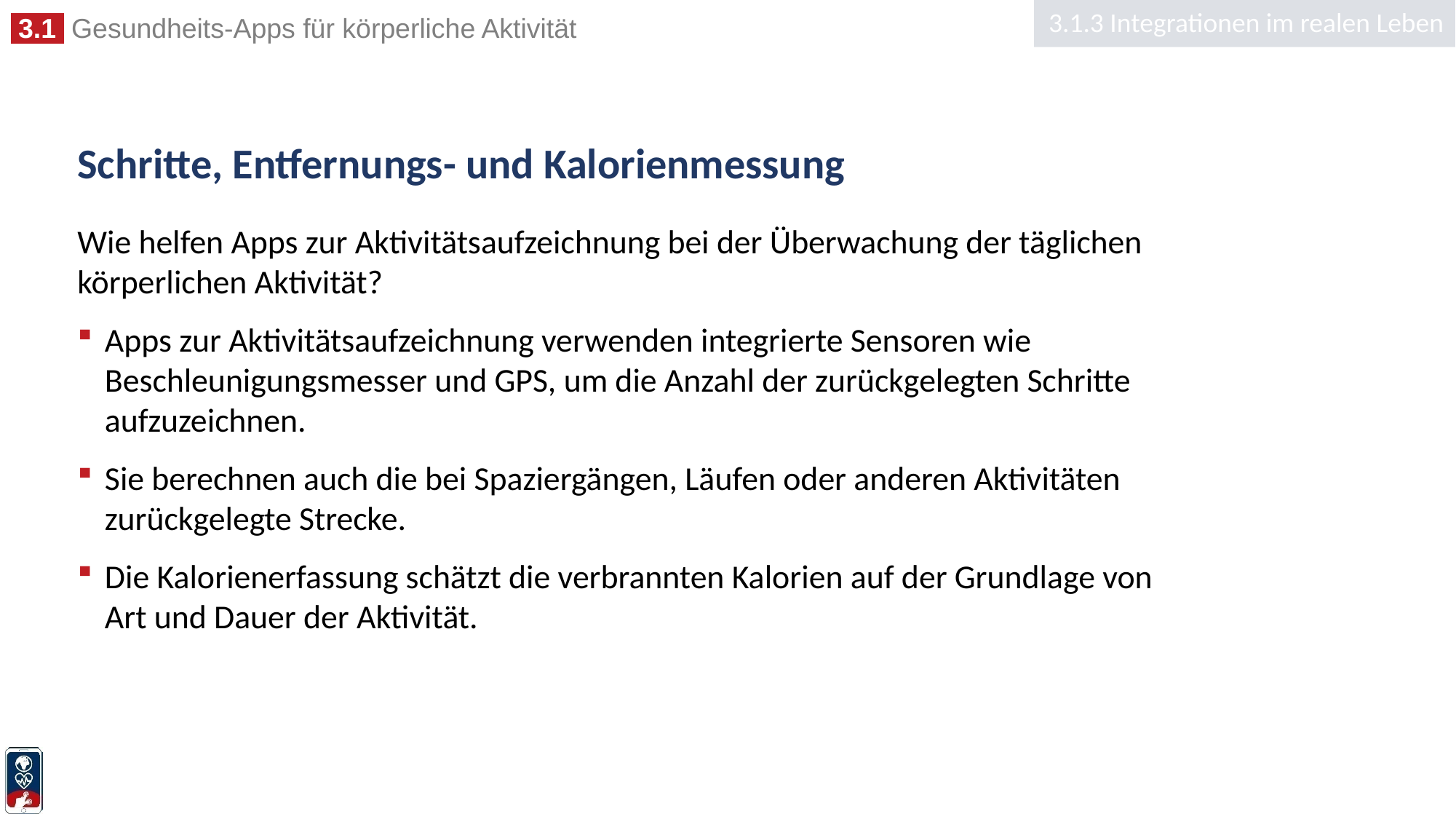

3.1.3 Integrationen im realen Leben
# Schritte, Entfernungs- und Kalorienmessung
Wie helfen Apps zur Aktivitätsaufzeichnung bei der Überwachung der täglichen körperlichen Aktivität?
Apps zur Aktivitätsaufzeichnung verwenden integrierte Sensoren wie Beschleunigungsmesser und GPS, um die Anzahl der zurückgelegten Schritte aufzuzeichnen.
Sie berechnen auch die bei Spaziergängen, Läufen oder anderen Aktivitäten zurückgelegte Strecke.
Die Kalorienerfassung schätzt die verbrannten Kalorien auf der Grundlage von Art und Dauer der Aktivität.